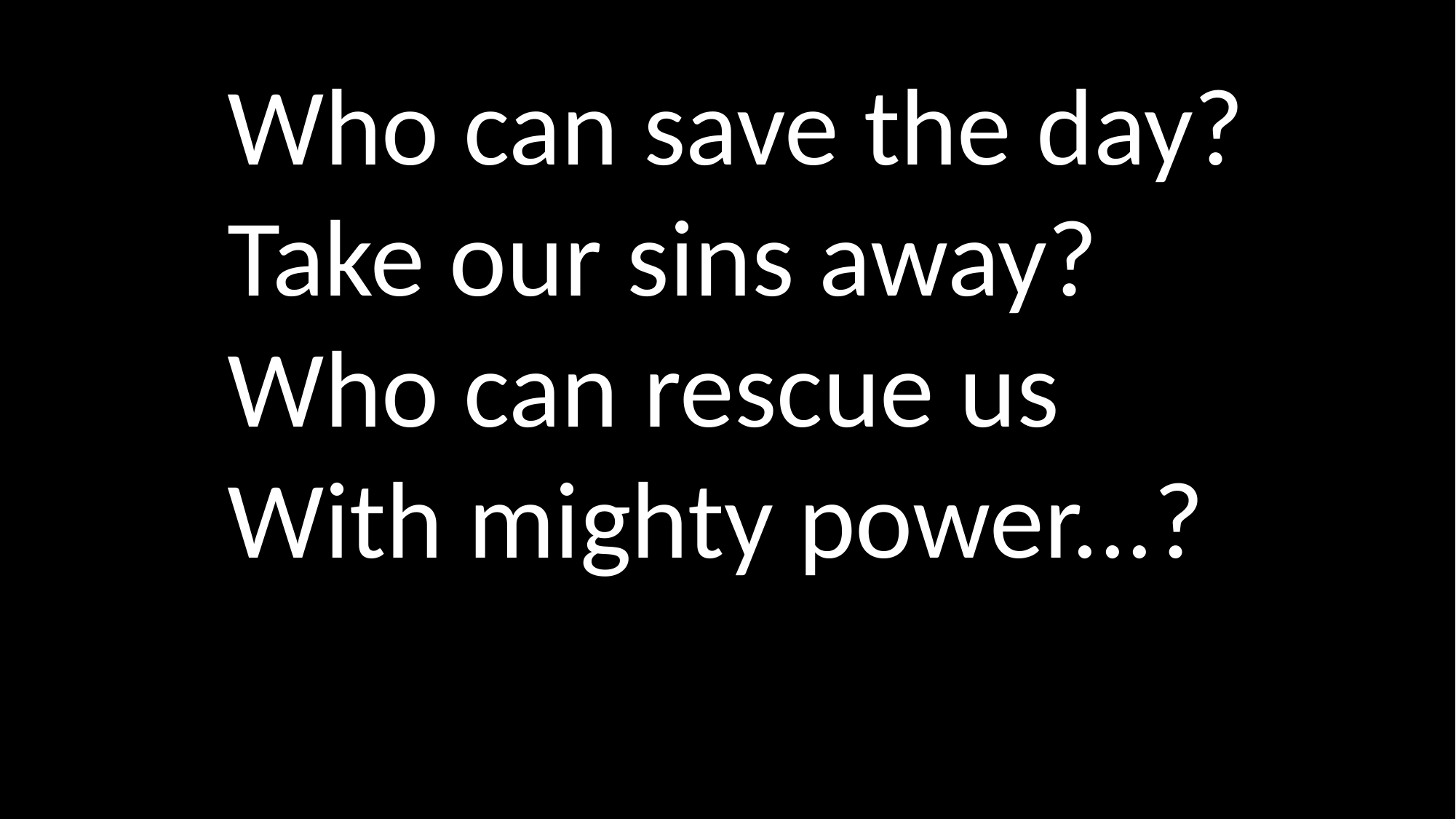

Who can save the day? Take our sins away? Who can rescue us
With mighty power...?
#